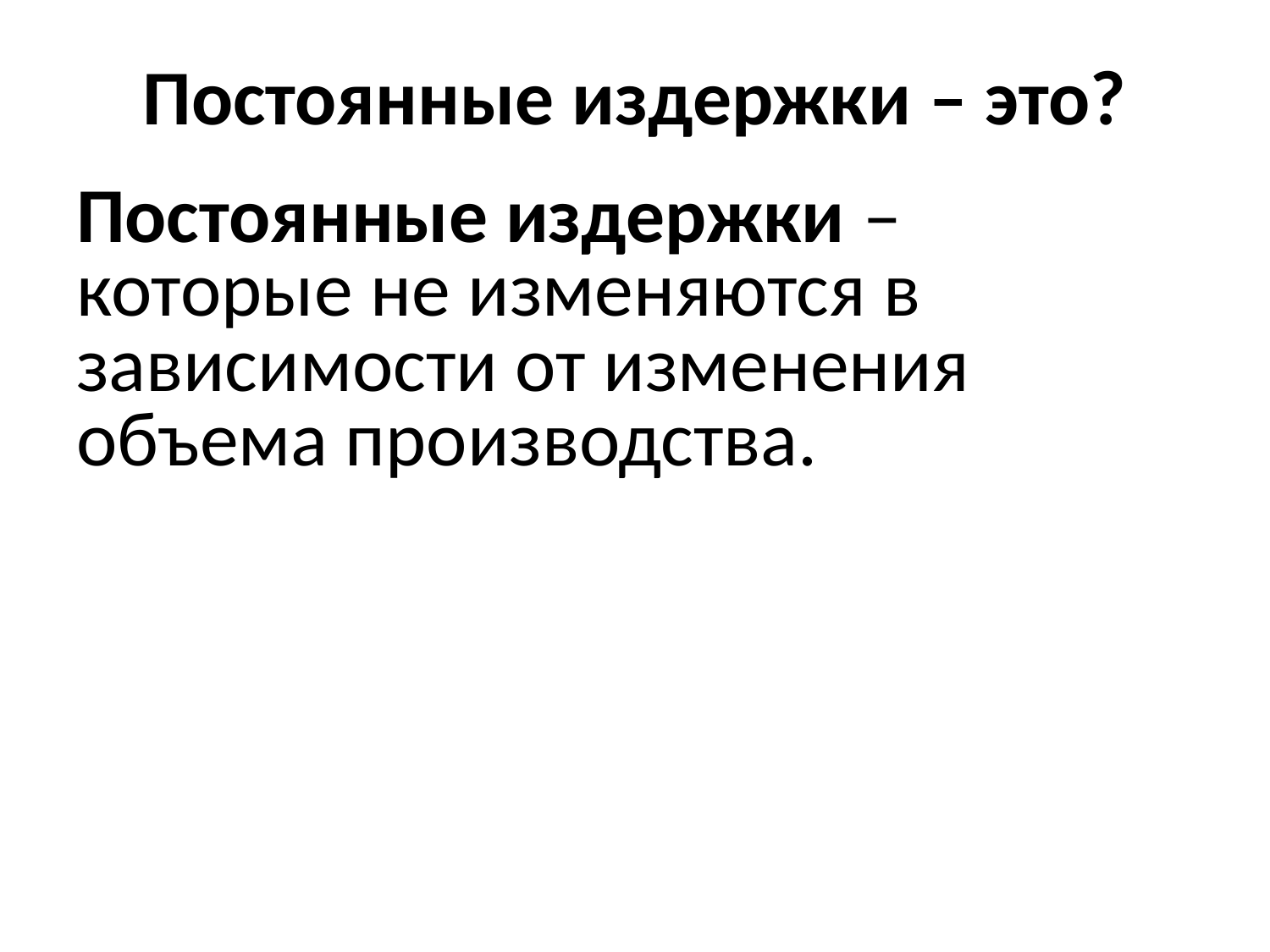

# Постоянные издержки – это?
Постоянные издержки – которые не изменяются в зависимости от изменения объема производства.